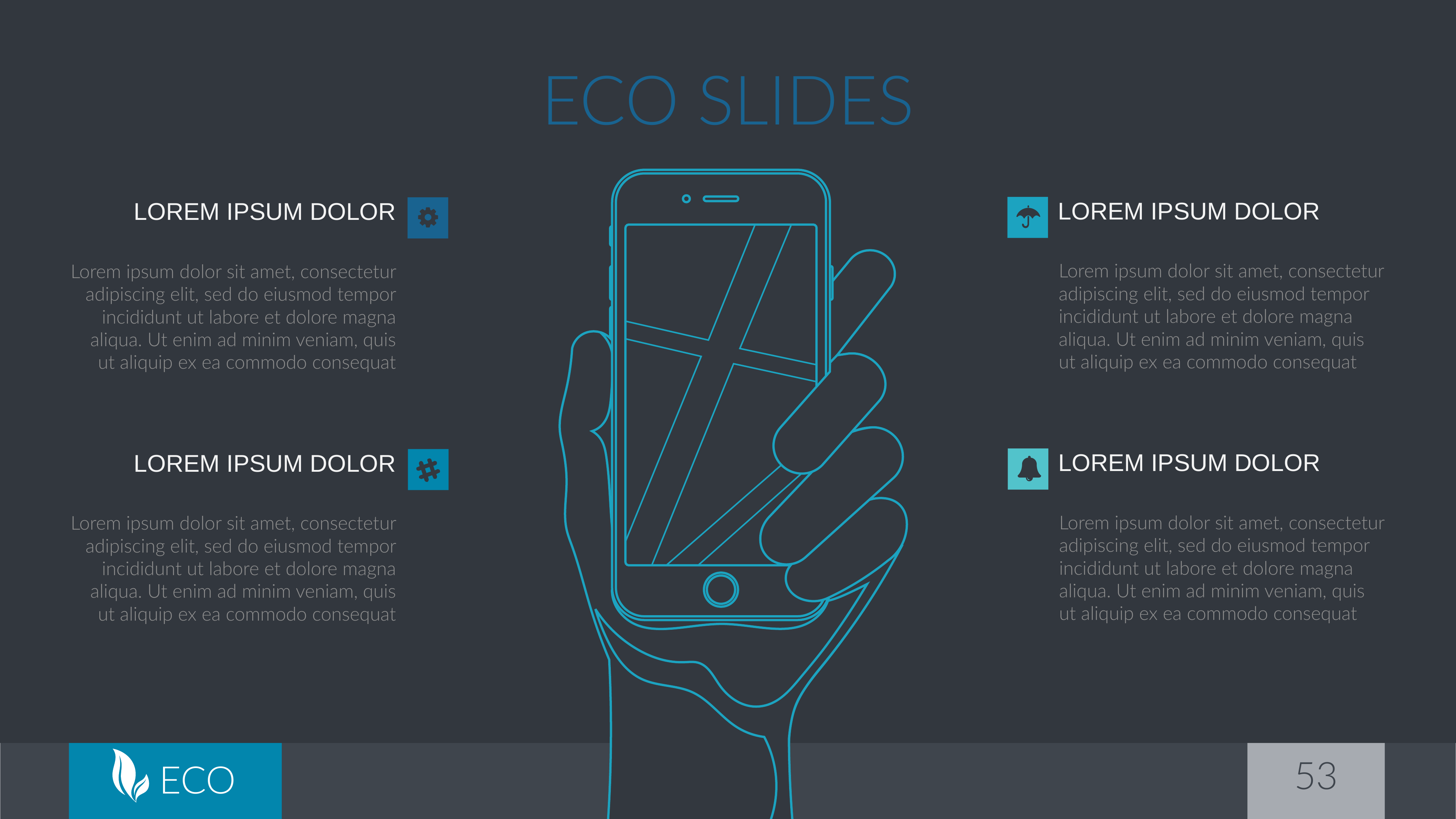

# ECO SLIDES

Lorem ipsum dolor

Lorem ipsum dolor sit amet, consectetur adipiscing elit, sed do eiusmod tempor incididunt ut labore et dolore magna aliqua. Ut enim ad minim veniam, quis ut aliquip ex ea commodo consequat
Lorem ipsum dolor

Lorem ipsum dolor sit amet, consectetur adipiscing elit, sed do eiusmod tempor incididunt ut labore et dolore magna aliqua. Ut enim ad minim veniam, quis ut aliquip ex ea commodo consequat
Lorem ipsum dolor

Lorem ipsum dolor sit amet, consectetur adipiscing elit, sed do eiusmod tempor incididunt ut labore et dolore magna aliqua. Ut enim ad minim veniam, quis ut aliquip ex ea commodo consequat
Lorem ipsum dolor

Lorem ipsum dolor sit amet, consectetur adipiscing elit, sed do eiusmod tempor incididunt ut labore et dolore magna aliqua. Ut enim ad minim veniam, quis ut aliquip ex ea commodo consequat
53